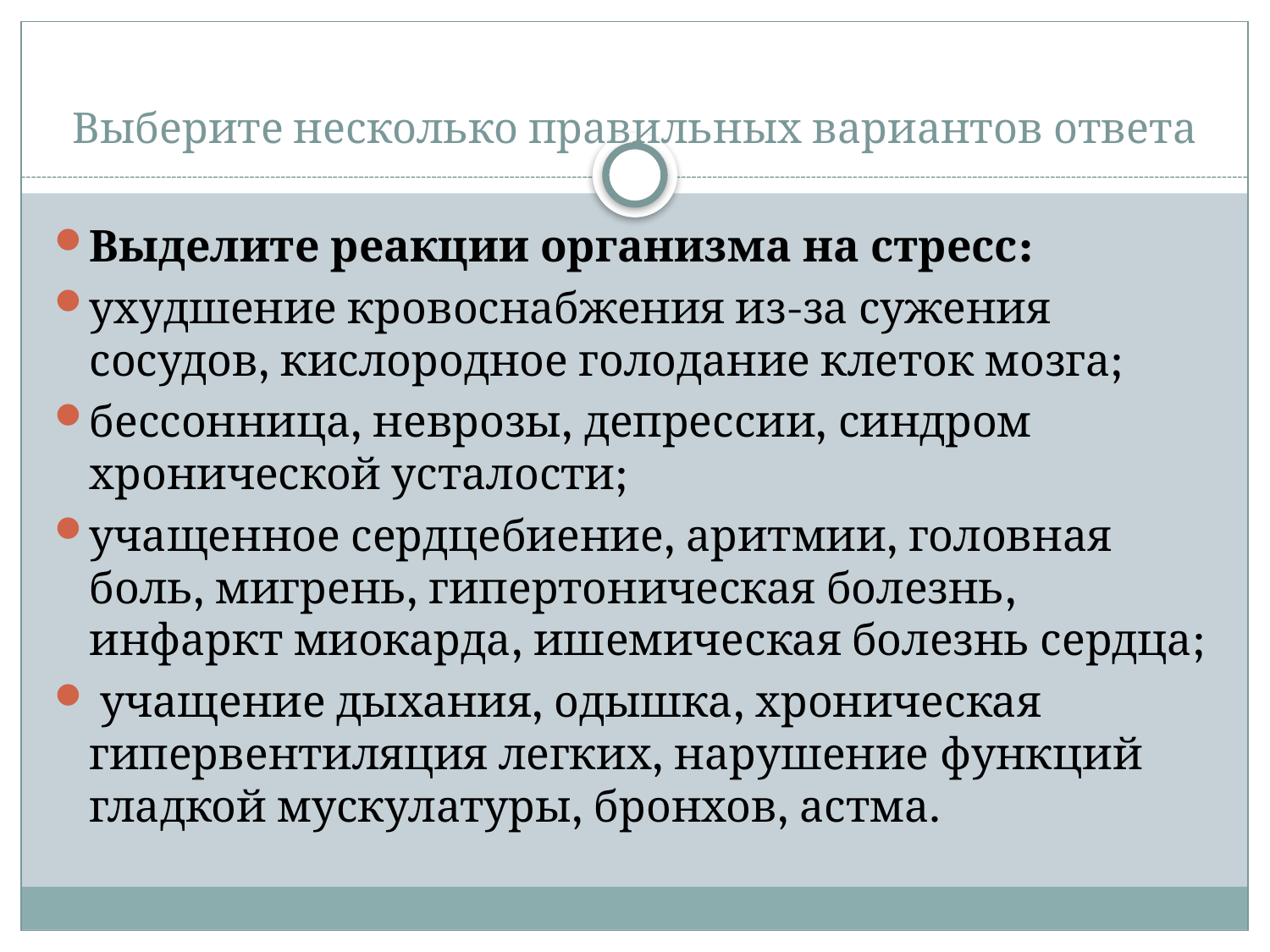

# Выберите несколько правильных вариантов ответа
Выделите реакции организма на стресс:
ухудшение кровоснабжения из-за сужения сосудов, кислородное голодание клеток мозга;
бессонница, неврозы, депрессии, синдром хронической усталости;
учащенное сердцебиение, аритмии, головная боль, мигрень, гипертоническая болезнь, инфаркт миокарда, ишемическая болезнь сердца;
 учащение дыхания, одышка, хроническая гипервентиляция легких, нарушение функций гладкой мускулатуры, бронхов, астма.